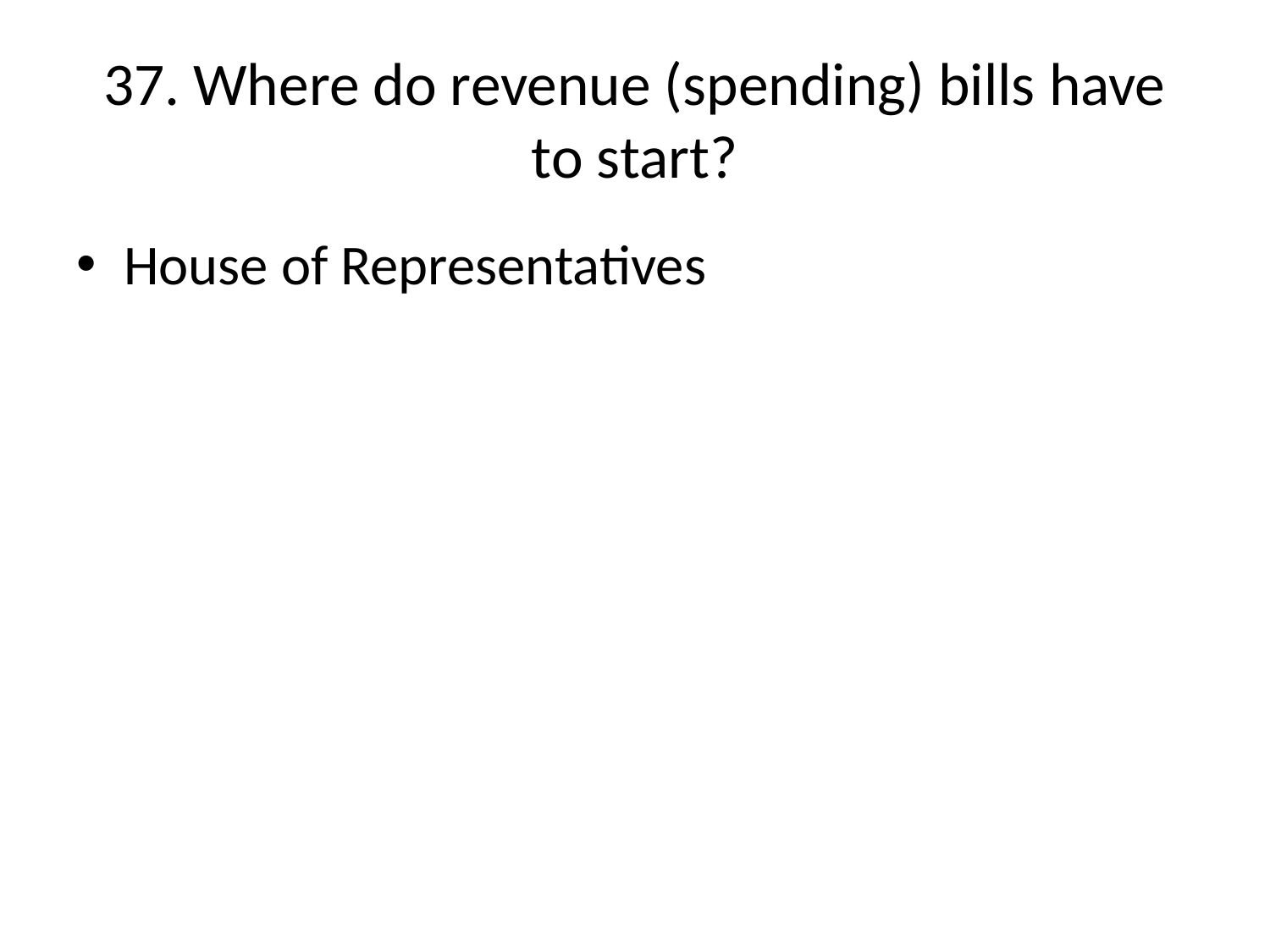

# 37. Where do revenue (spending) bills have to start?
House of Representatives